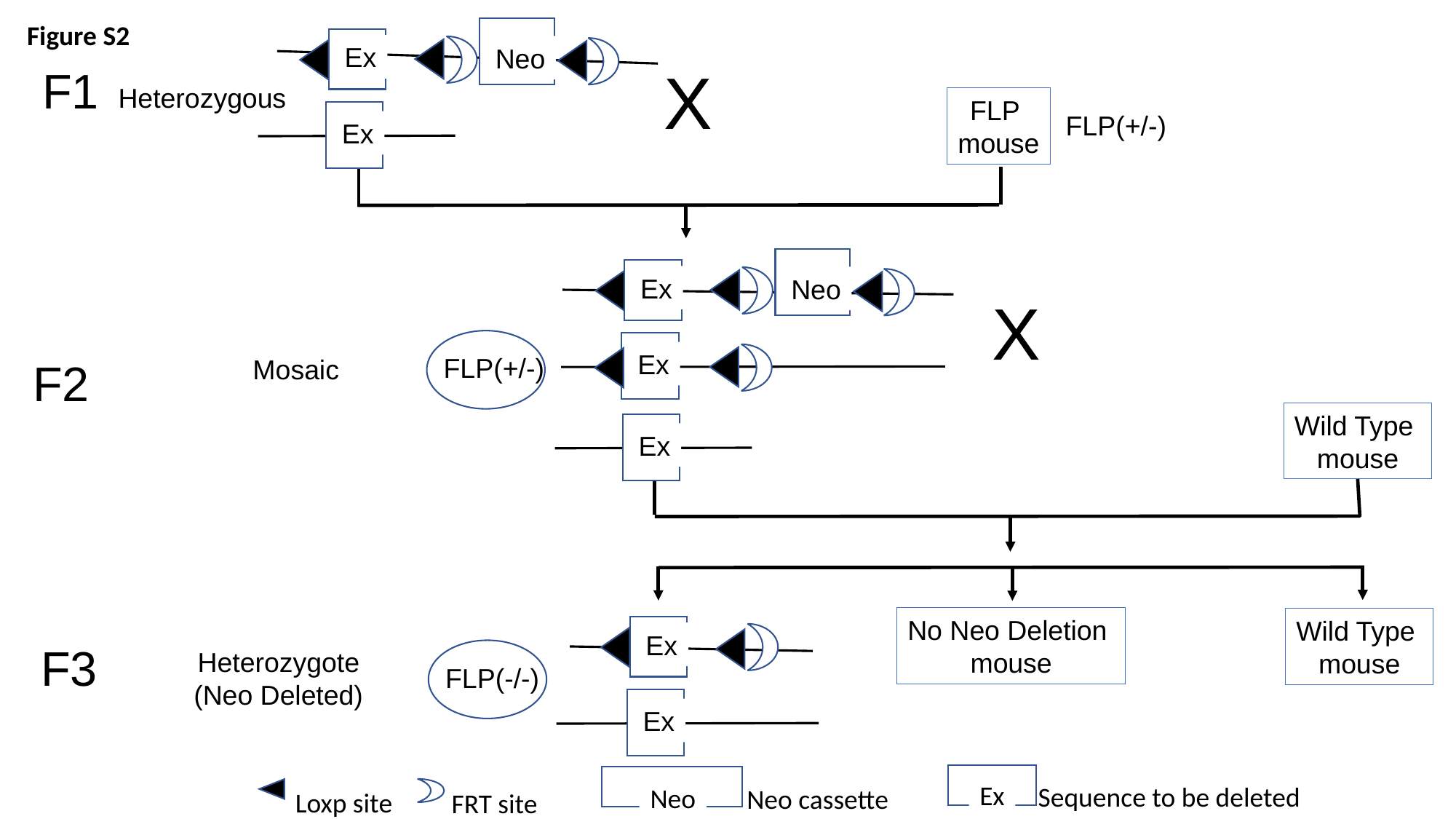

Figure S2

Ex
Neo

X
F1
Heterozygous
FLP
mouse

FLP(+/-)
Ex

Ex
Neo

X

Ex

FLP(+/-)
Mosaic
F2

Wild Type
mouse

Ex
No Neo Deletion
mouse
Wild Type
mouse

Ex

F3

Heterozygote
(Neo Deleted)

FLP(-/-)

Ex

Ex
Sequence to be deleted
Neo
Neo cassette

Loxp site
FRT site